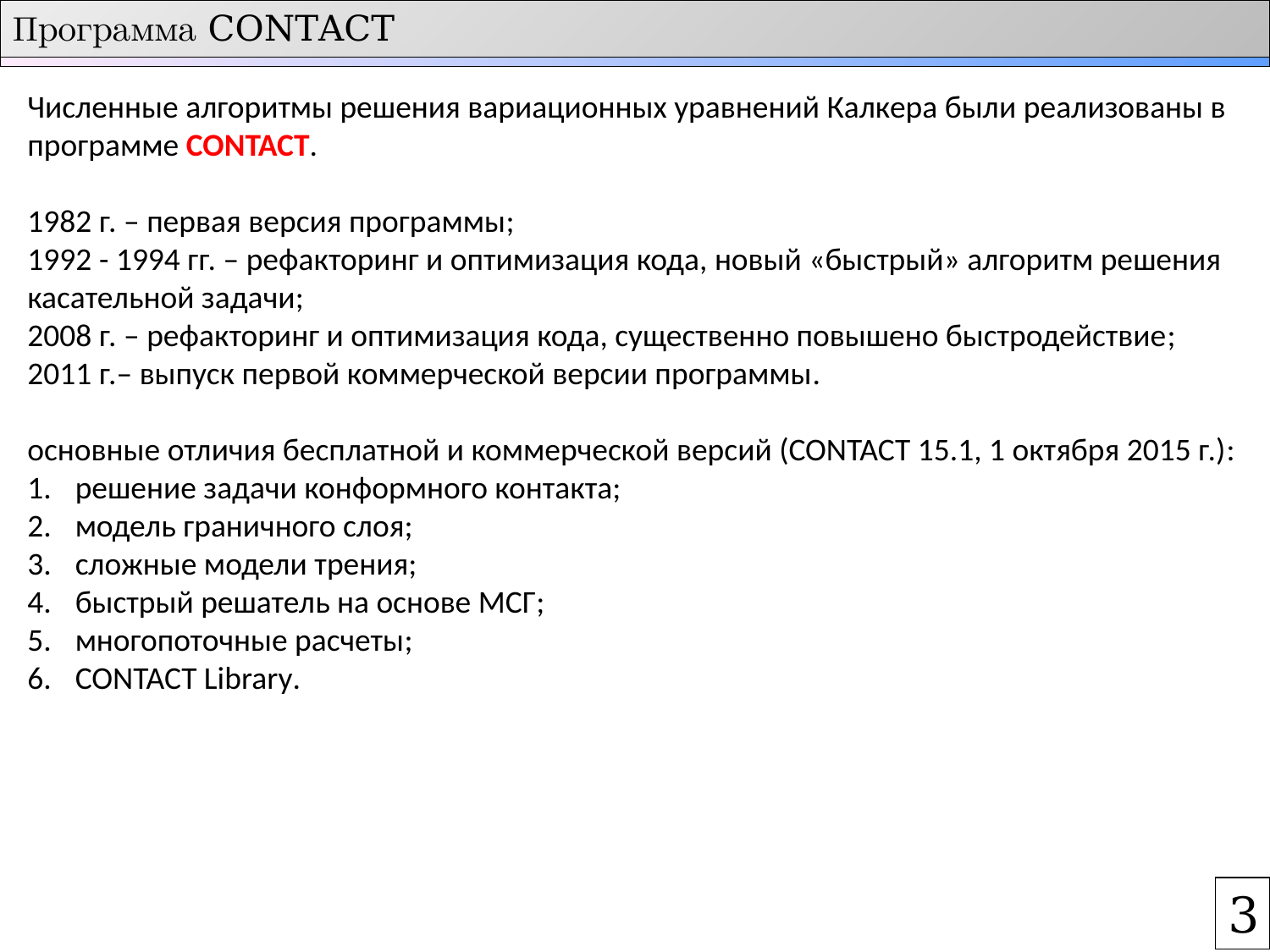

Программа CONTACT

Численные алгоритмы решения вариационных уравнений Калкера были реализованы в программе CONTACT.

1982 г. – первая версия программы;
1992 - 1994 гг. – рефакторинг и оптимизация кода, новый «быстрый» алгоритм решения
касательной задачи;
2008 г. – рефакторинг и оптимизация кода, существенно повышено быстродействие;
2011 г.– выпуск первой коммерческой версии программы.

основные отличия бесплатной и коммерческой версий (CONTACT 15.1, 1 октября 2015 г.):
решение задачи конформного контакта;
модель граничного слоя;
сложные модели трения;
быстрый решатель на основе МСГ;
многопоточные расчеты;
CONTACT Library.
3